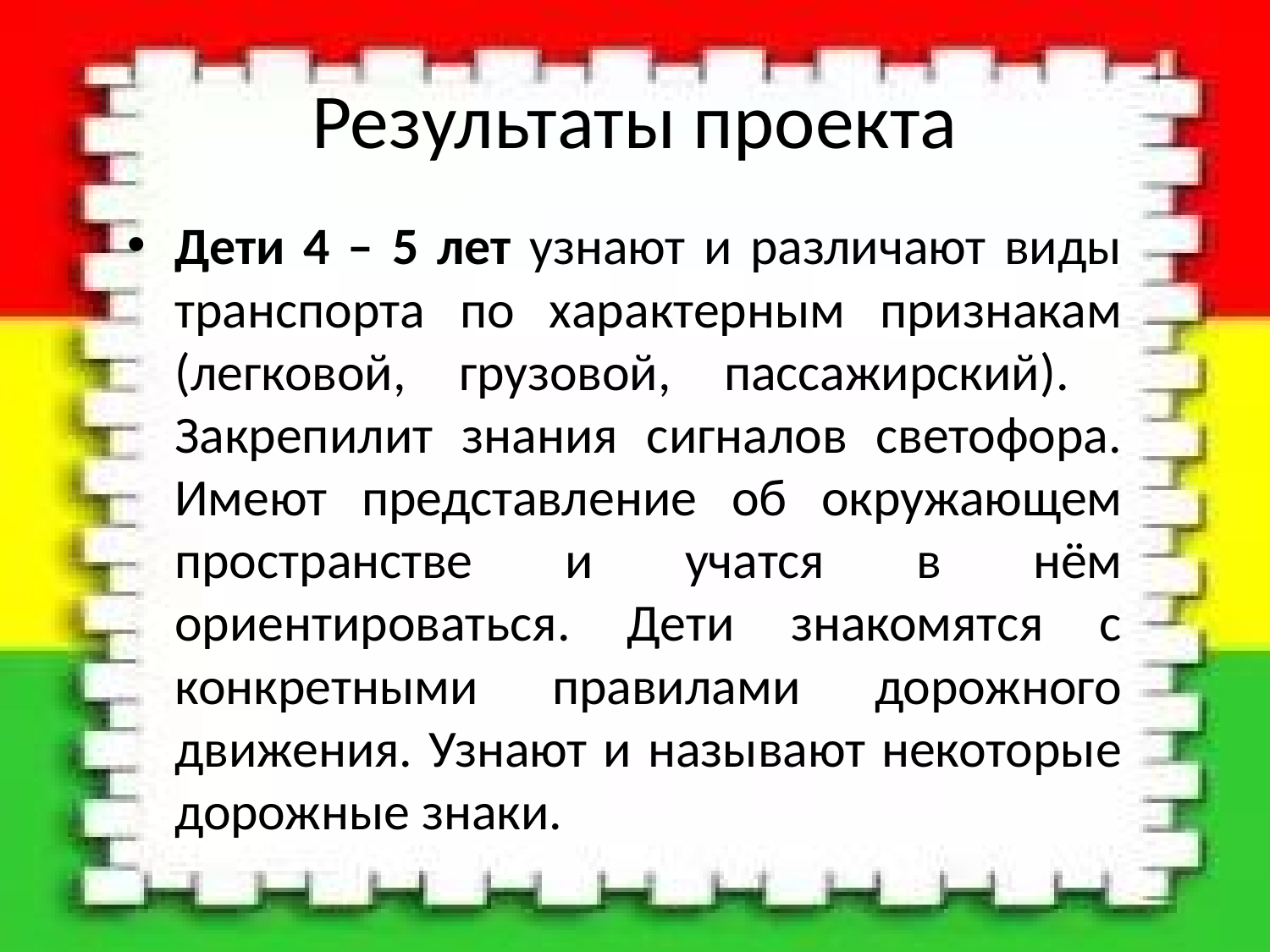

# Результаты проекта
Дети 4 – 5 лет узнают и различают виды транспорта по характерным признакам (легковой, грузовой, пассажирский).  Закрепилит знания сигналов светофора. Имеют представление об окружающем пространстве и учатся в нём ориентироваться. Дети знакомятся с конкретными правилами дорожного движения. Узнают и называют некоторые дорожные знаки.